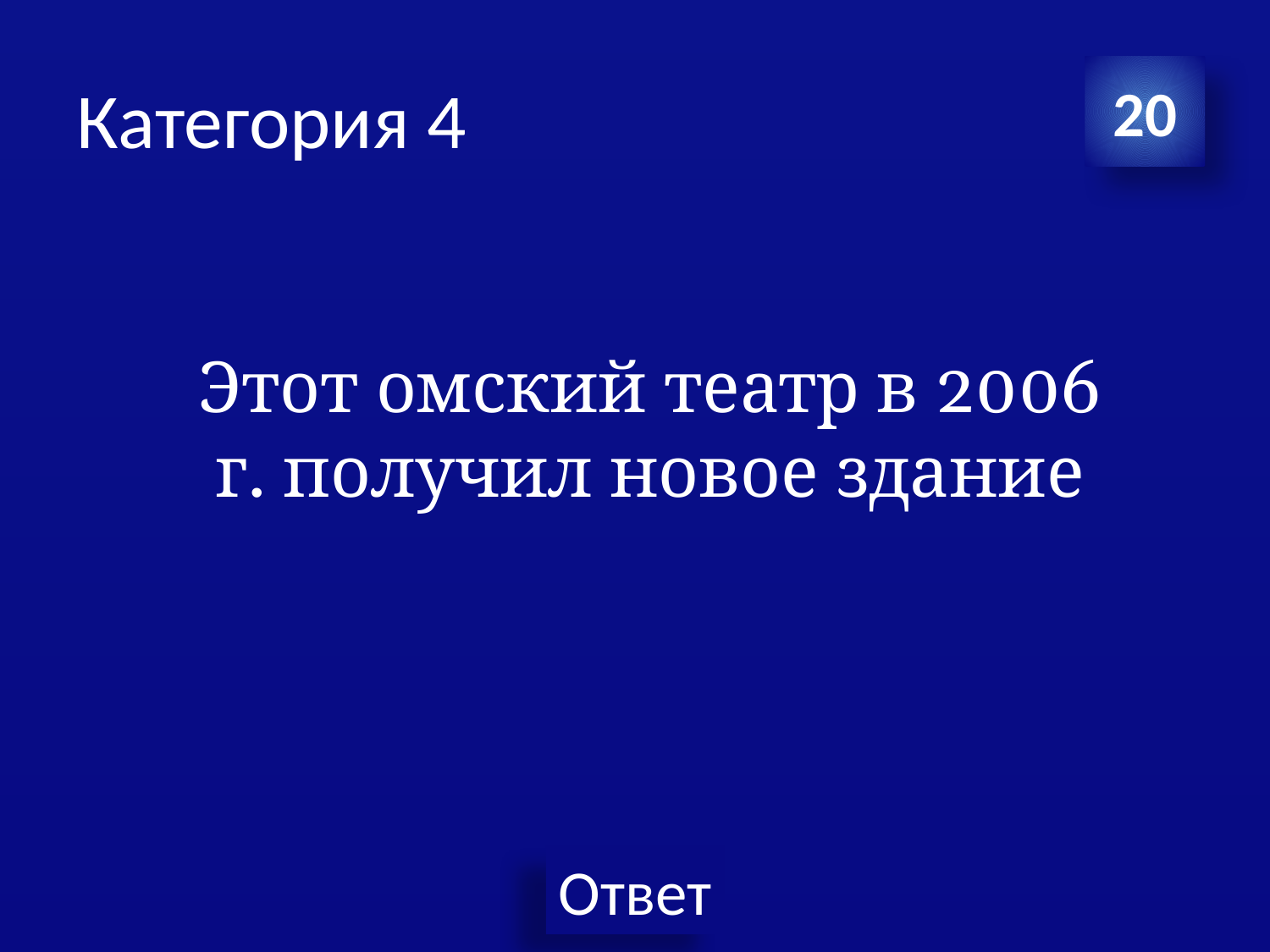

# Категория 4
20
Этот омский театр в 2006 г. получил новое здание